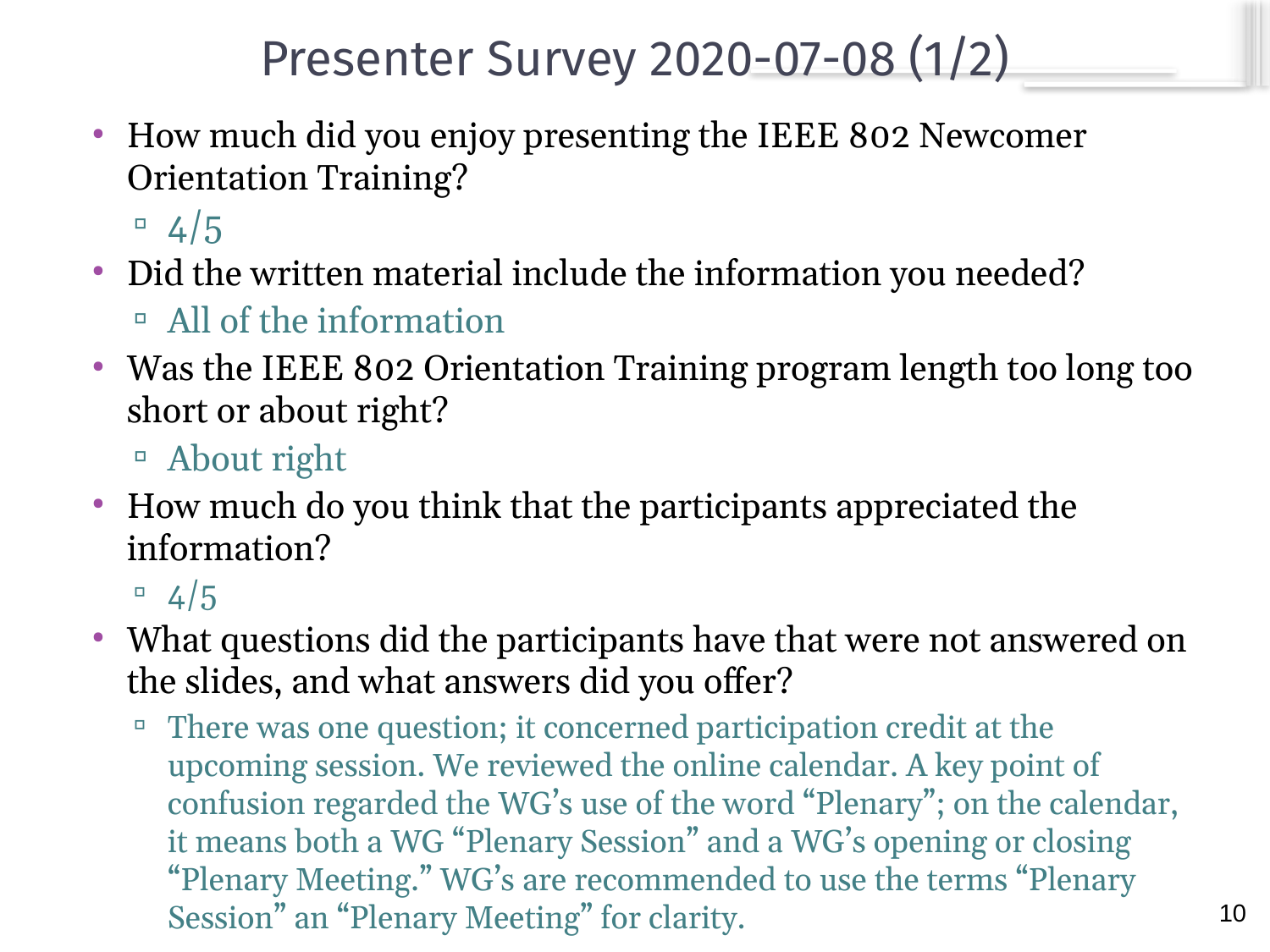

# Presenter Survey 2020-07-08 (1/2)
How much did you enjoy presenting the IEEE 802 Newcomer Orientation Training?
4/5
Did the written material include the information you needed?
All of the information
Was the IEEE 802 Orientation Training program length too long too short or about right?
About right
How much do you think that the participants appreciated the information?
4/5
What questions did the participants have that were not answered on the slides, and what answers did you offer?
There was one question; it concerned participation credit at the upcoming session. We reviewed the online calendar. A key point of confusion regarded the WG’s use of the word “Plenary”; on the calendar, it means both a WG “Plenary Session” and a WG’s opening or closing “Plenary Meeting.” WG’s are recommended to use the terms “Plenary Session” an “Plenary Meeting” for clarity.